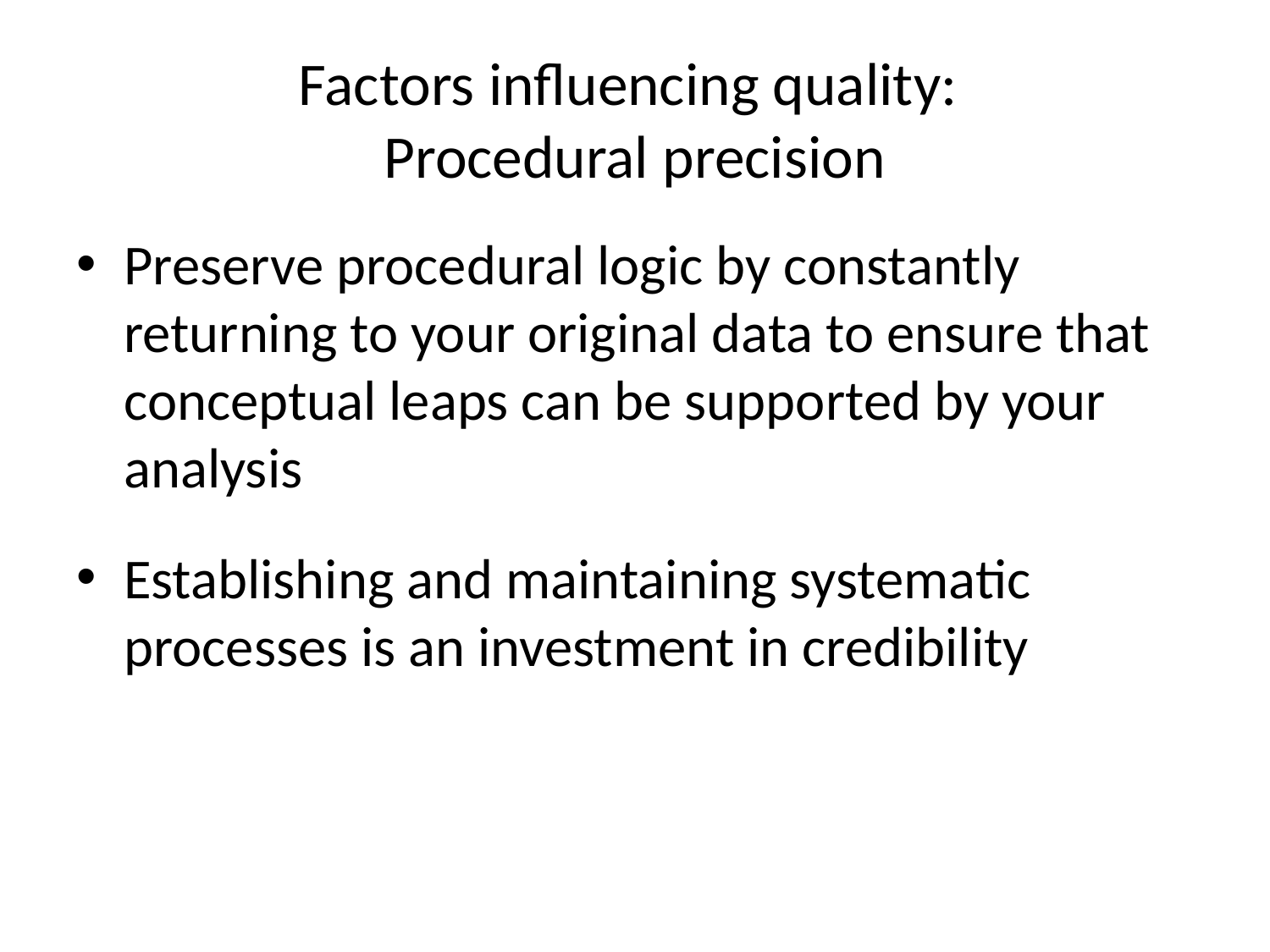

# Factors influencing quality: Procedural precision
Preserve procedural logic by constantly returning to your original data to ensure that conceptual leaps can be supported by your analysis
Establishing and maintaining systematic processes is an investment in credibility